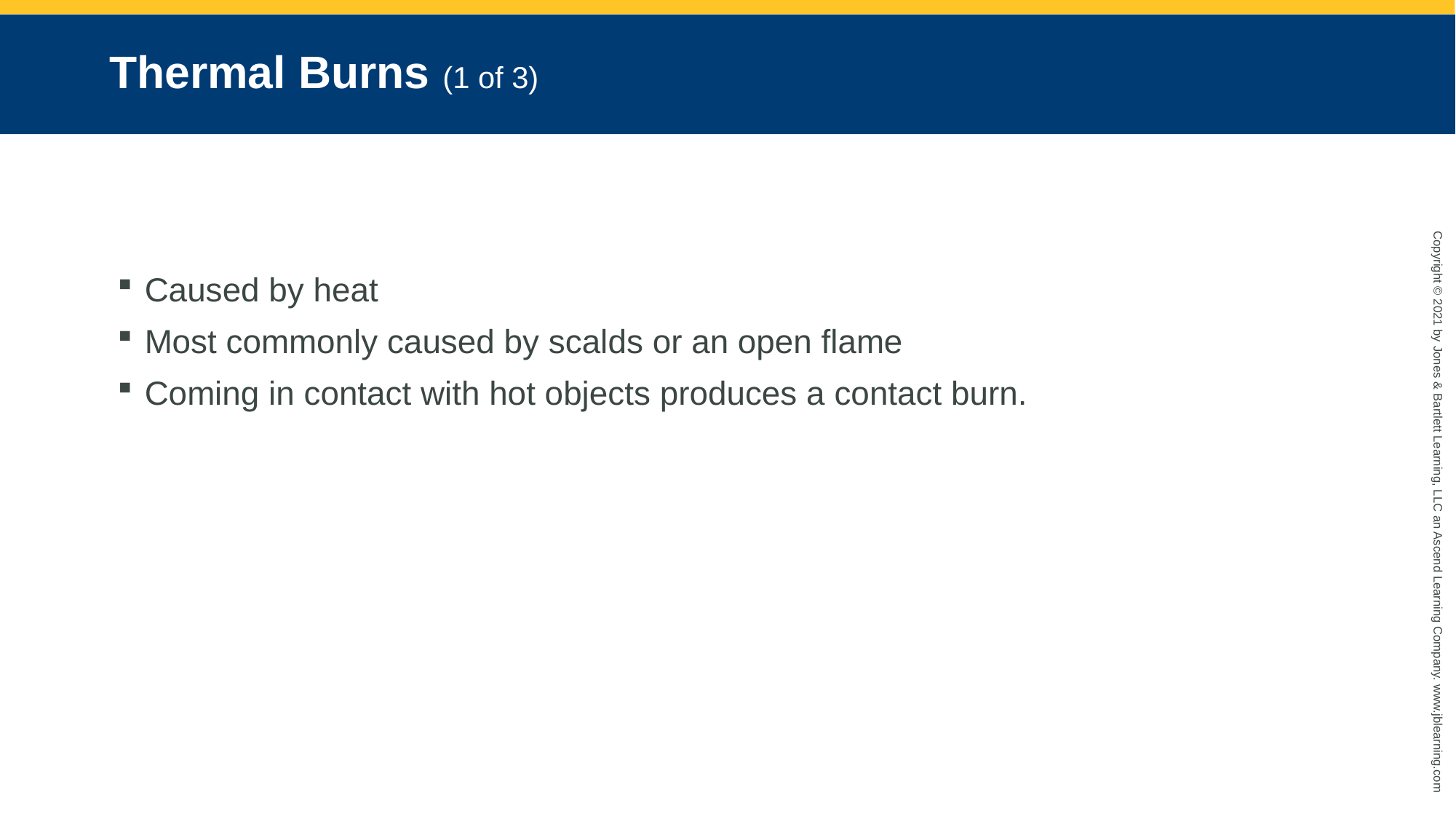

# Thermal Burns (1 of 3)
Caused by heat
Most commonly caused by scalds or an open flame
Coming in contact with hot objects produces a contact burn.